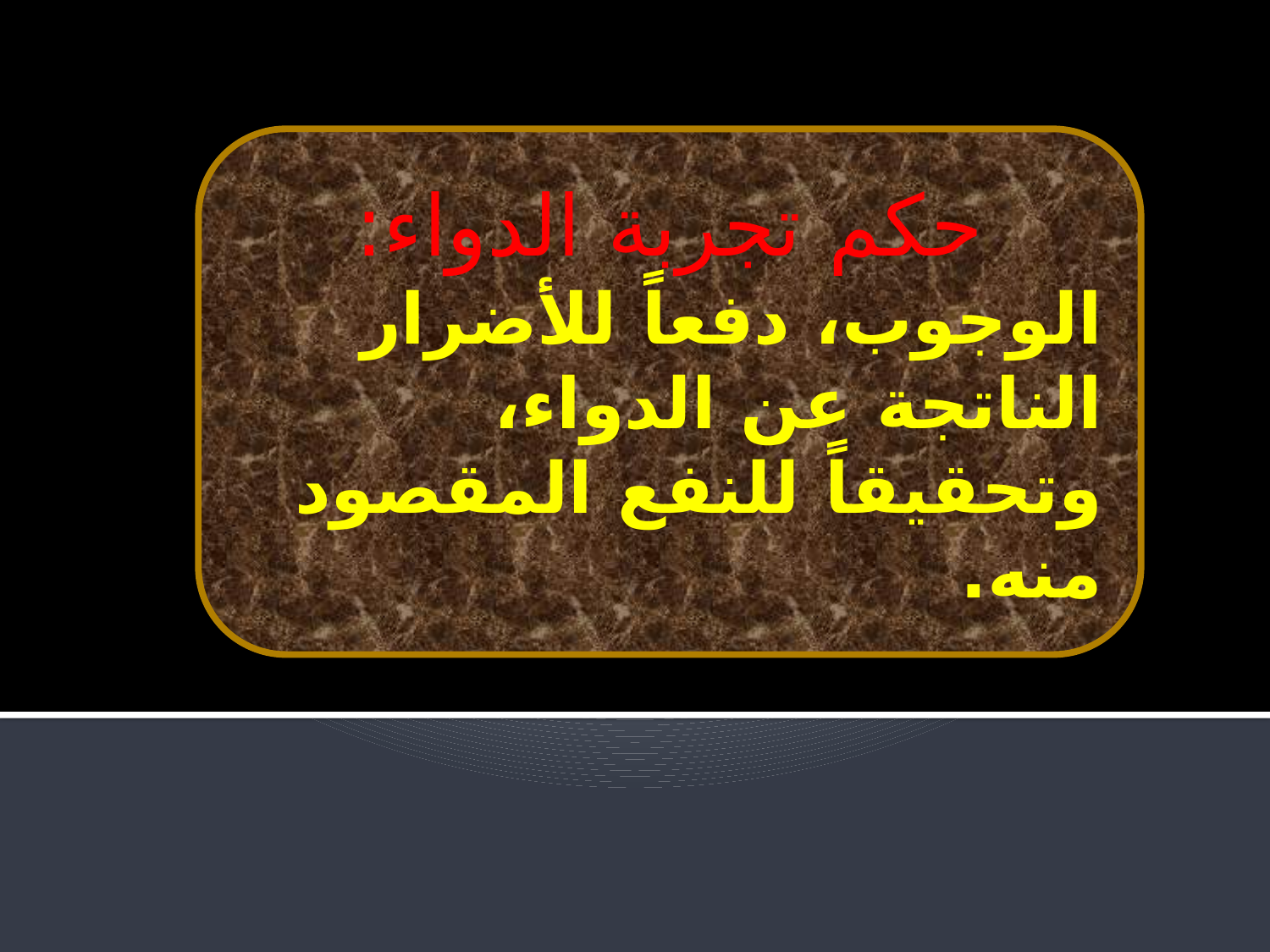

حكم تجربة الدواء:
الوجوب، دفعاً للأضرار الناتجة عن الدواء، وتحقيقاً للنفع المقصود منه.